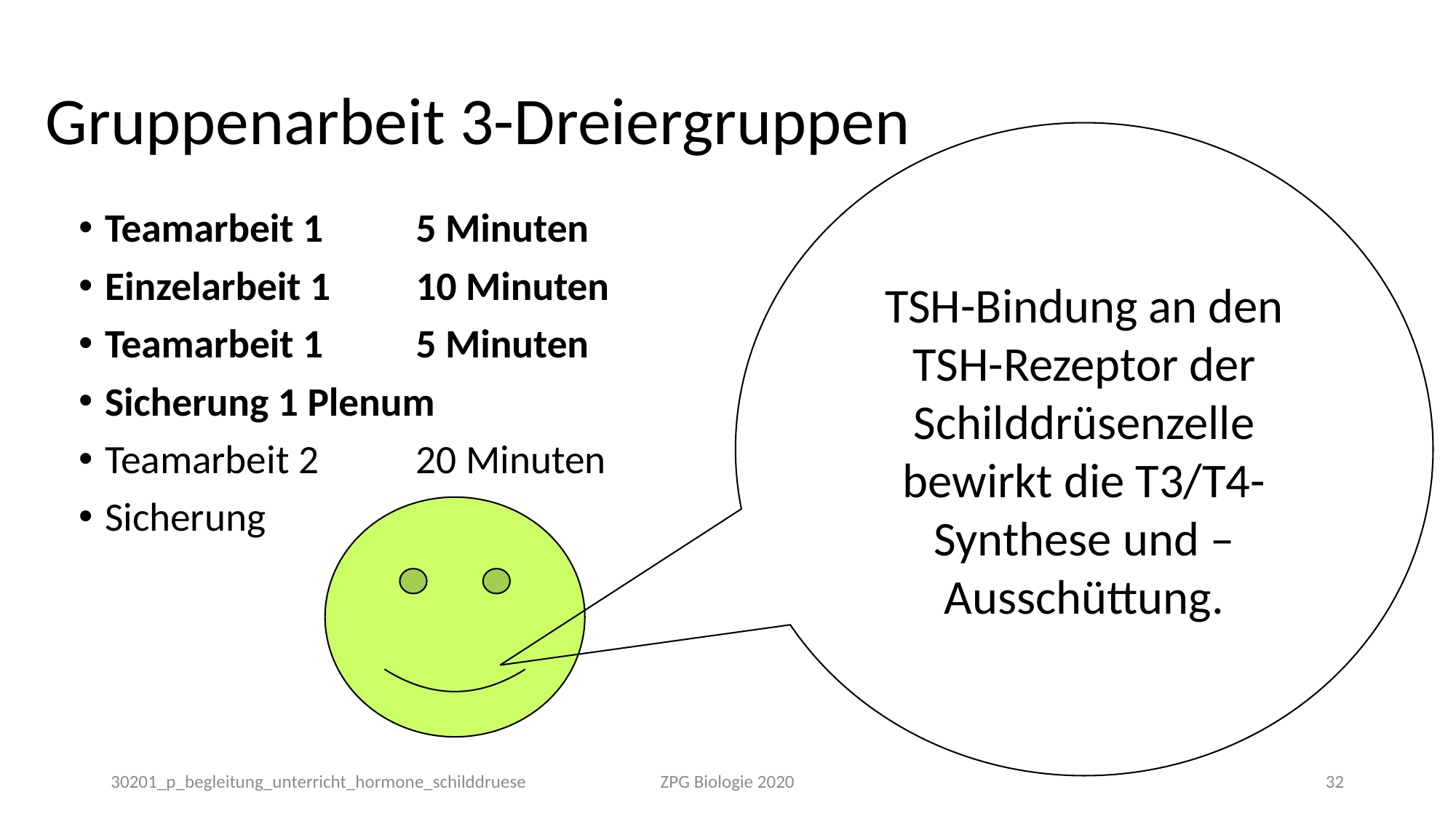

# Gruppenarbeit 3-Dreiergruppen
TSH-Bindung an den TSH-Rezeptor der Schilddrüsenzelle bewirkt die T3/T4-Synthese und –Ausschüttung.
Teamarbeit 1		5 Minuten
Einzelarbeit 1		10 Minuten
Teamarbeit 1		5 Minuten
Sicherung 1 Plenum
Teamarbeit 2		20 Minuten
Sicherung

30201_p_begleitung_unterricht_hormone_schilddruese
ZPG Biologie 2020
32